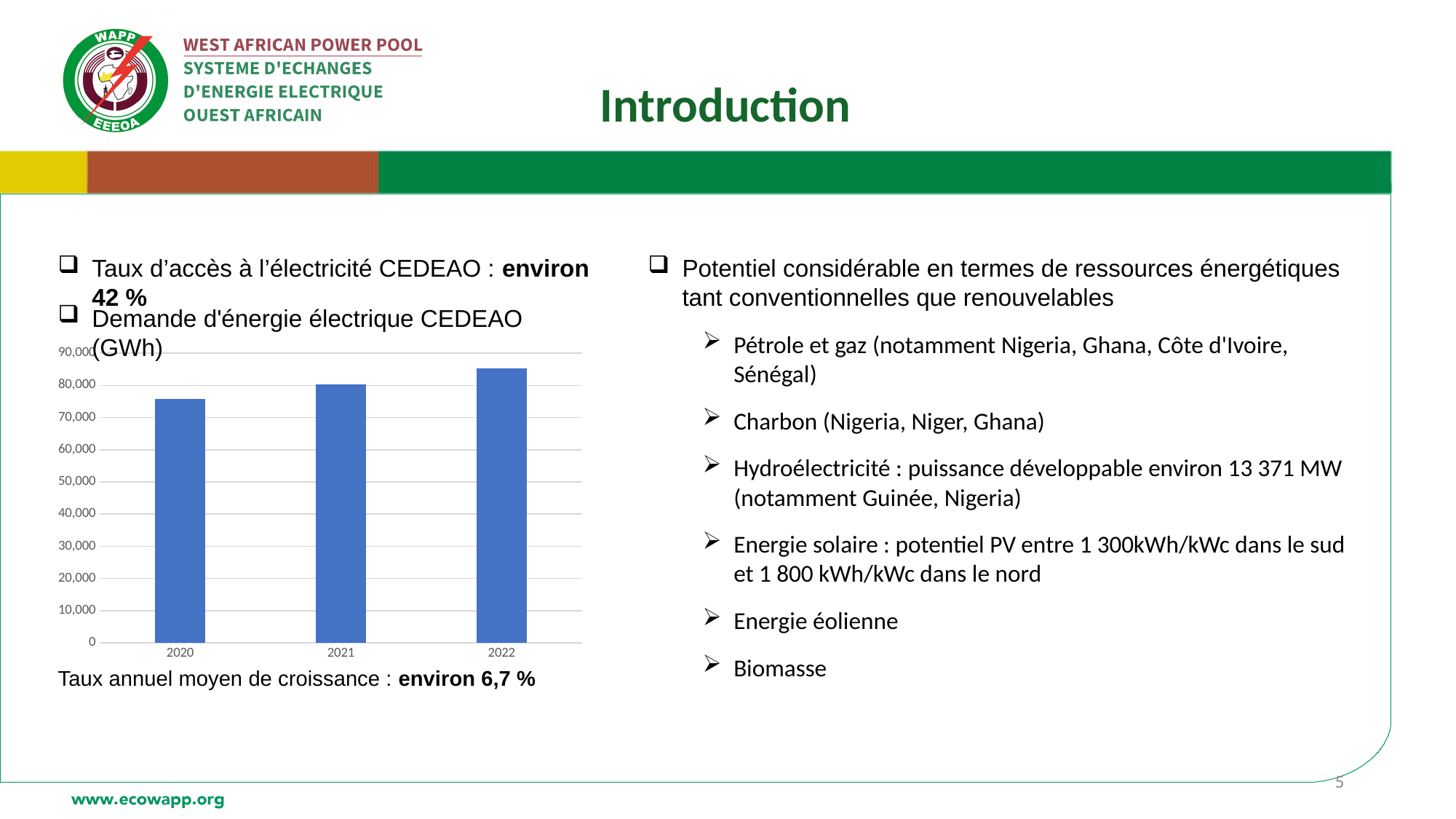

Introduction
Taux d’accès à l’électricité CEDEAO : environ 42 %
Potentiel considérable en termes de ressources énergétiques tant conventionnelles que renouvelables
Pétrole et gaz (notamment Nigeria, Ghana, Côte d'Ivoire, Sénégal)
Charbon (Nigeria, Niger, Ghana)
Hydroélectricité : puissance développable environ 13 371 MW (notamment Guinée, Nigeria)
Energie solaire : potentiel PV entre 1 300kWh/kWc dans le sud et 1 800 kWh/kWc dans le nord
Energie éolienne
Biomasse
Demande d'énergie électrique CEDEAO (GWh)

### Chart

| Category | Production |
|---|---|
| 2020 | 75717.0 |
| 2021 | 80393.0 |
| 2022 | 85318.2751113721 |
Taux annuel moyen de croissance : environ 6,7 %
5